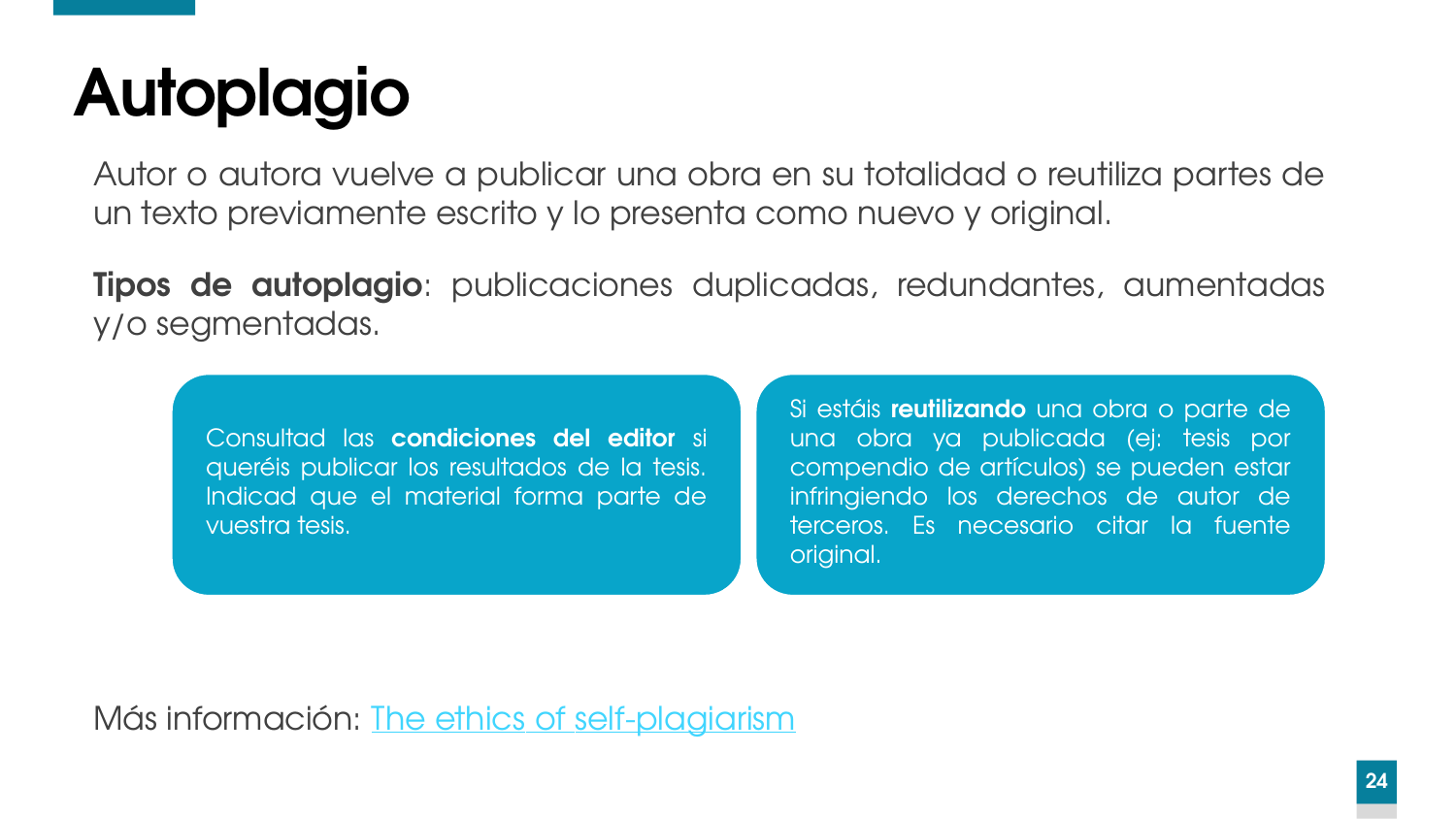

# Autoplagio
Autor o autora vuelve a publicar una obra en su totalidad o reutiliza partes de un texto previamente escrito y lo presenta como nuevo y original.
Tipos de autoplagio: publicaciones duplicadas, redundantes, aumentadas y/o segmentadas.

Más información: The ethics of self-plagiarism

Consultad las condiciones del editor si queréis publicar los resultados de la tesis. Indicad que el material forma parte de vuestra tesis.

Si estáis reutilizando una obra o parte de una obra ya publicada (ej: tesis por compendio de artículos) se pueden estar infringiendo los derechos de autor de terceros. Es necesario citar la fuente original.